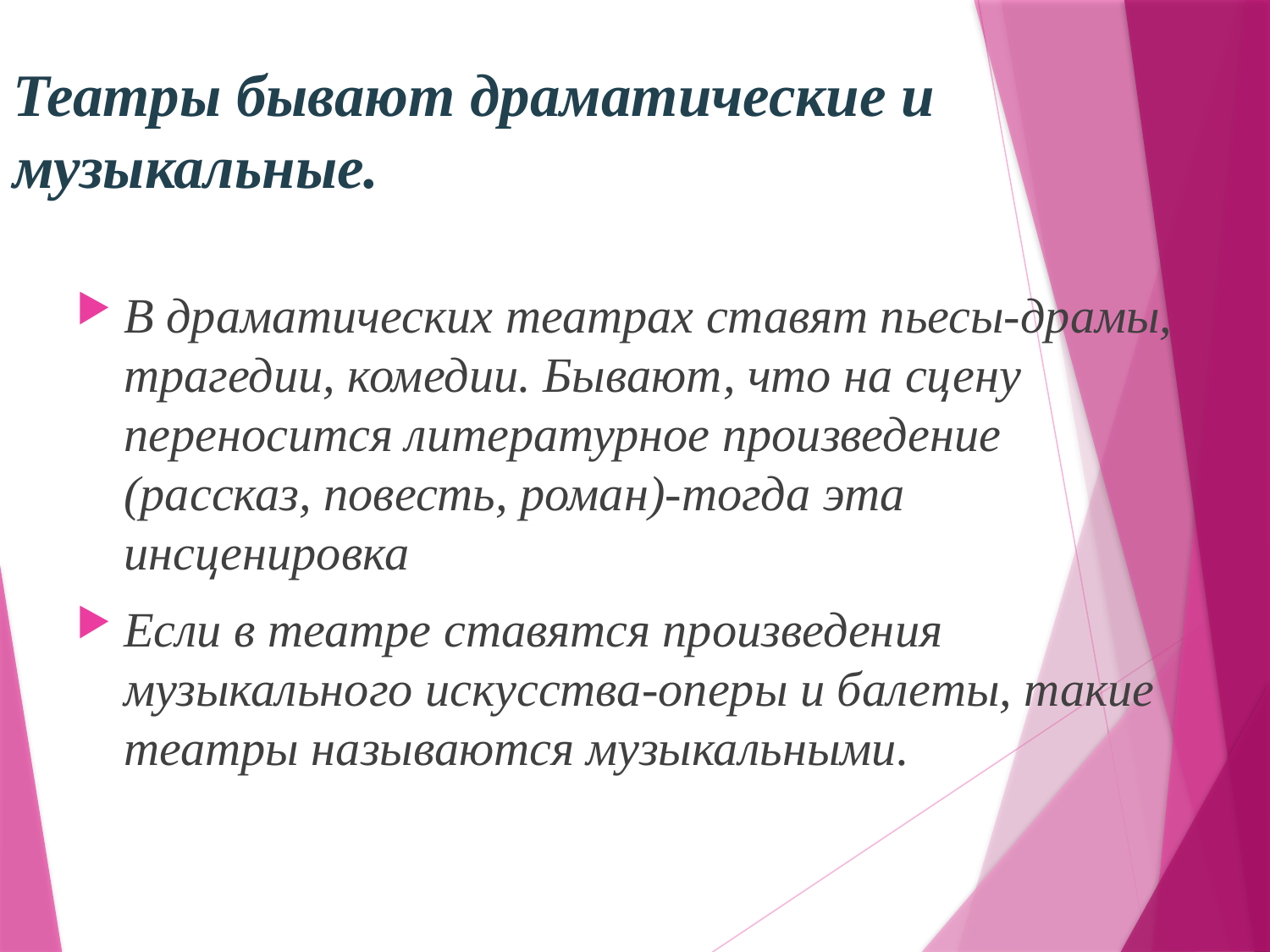

# Театры бывают драматические и музыкальные.
В драматических театрах ставят пьесы-драмы, трагедии, комедии. Бывают, что на сцену переносится литературное произведение (рассказ, повесть, роман)-тогда эта инсценировка
Если в театре ставятся произведения музыкального искусства-оперы и балеты, такие театры называются музыкальными.